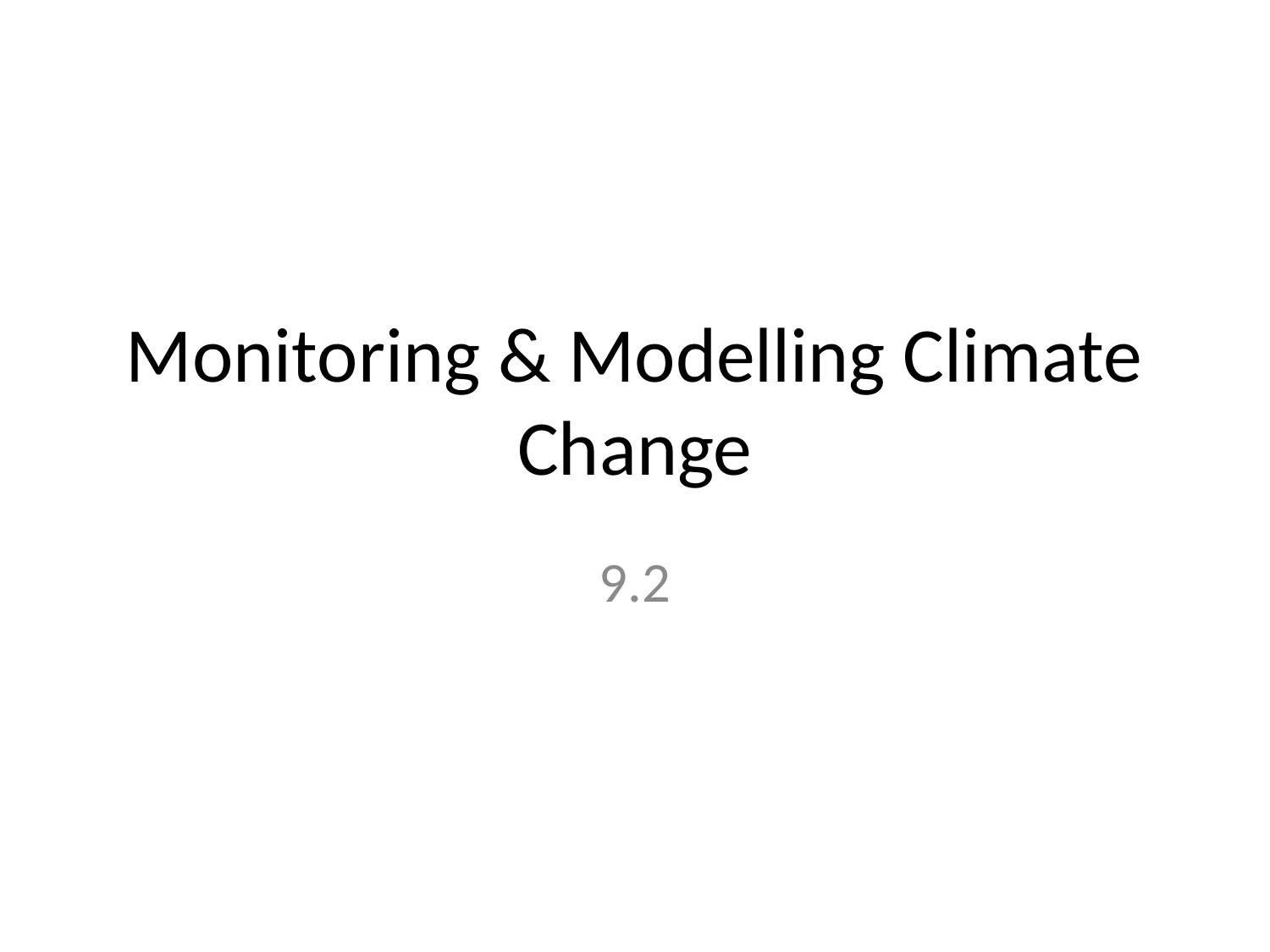

# Monitoring & Modelling Climate Change
9.2